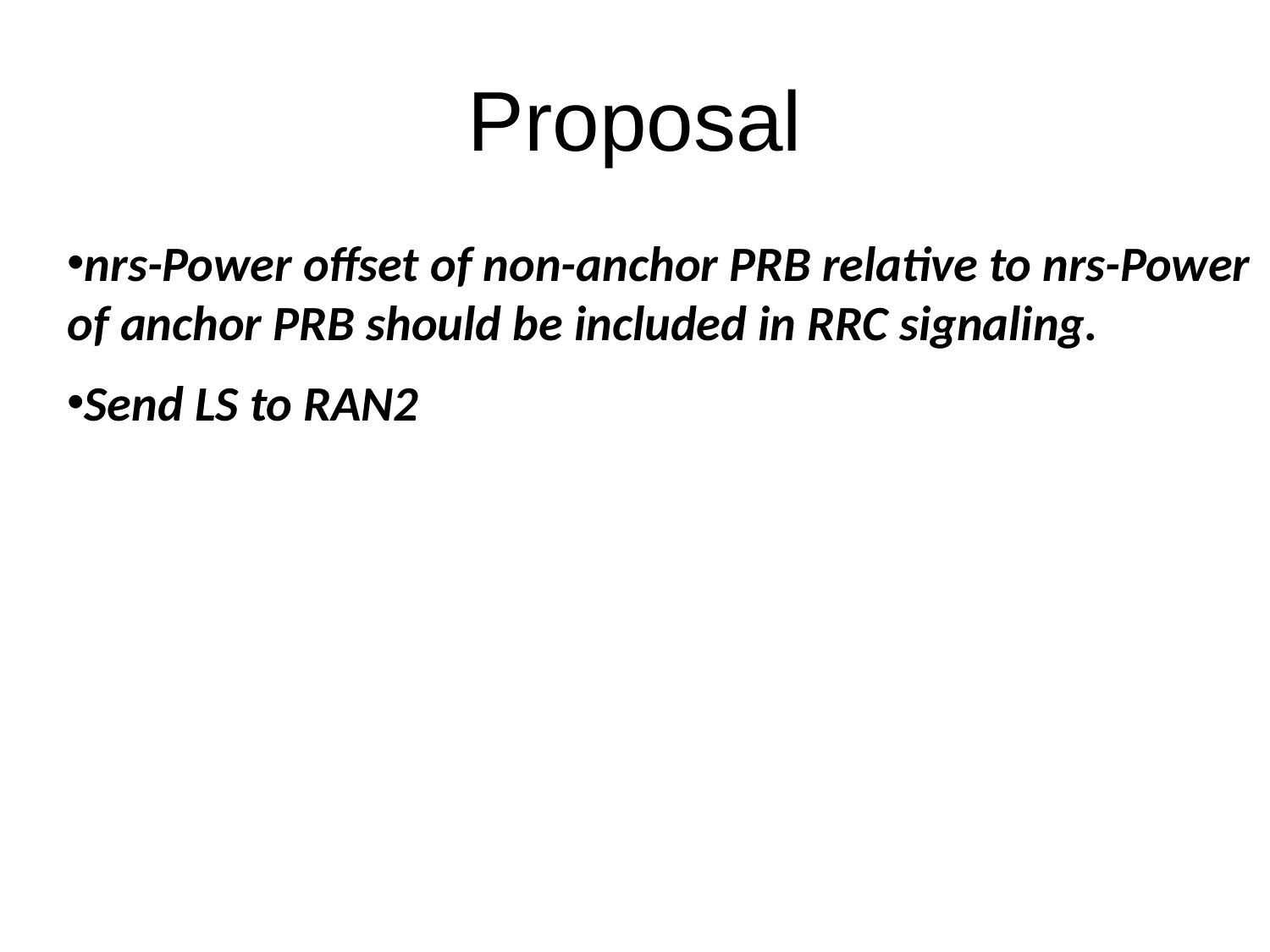

# Proposal
nrs-Power offset of non-anchor PRB relative to nrs-Power of anchor PRB should be included in RRC signaling.
Send LS to RAN2